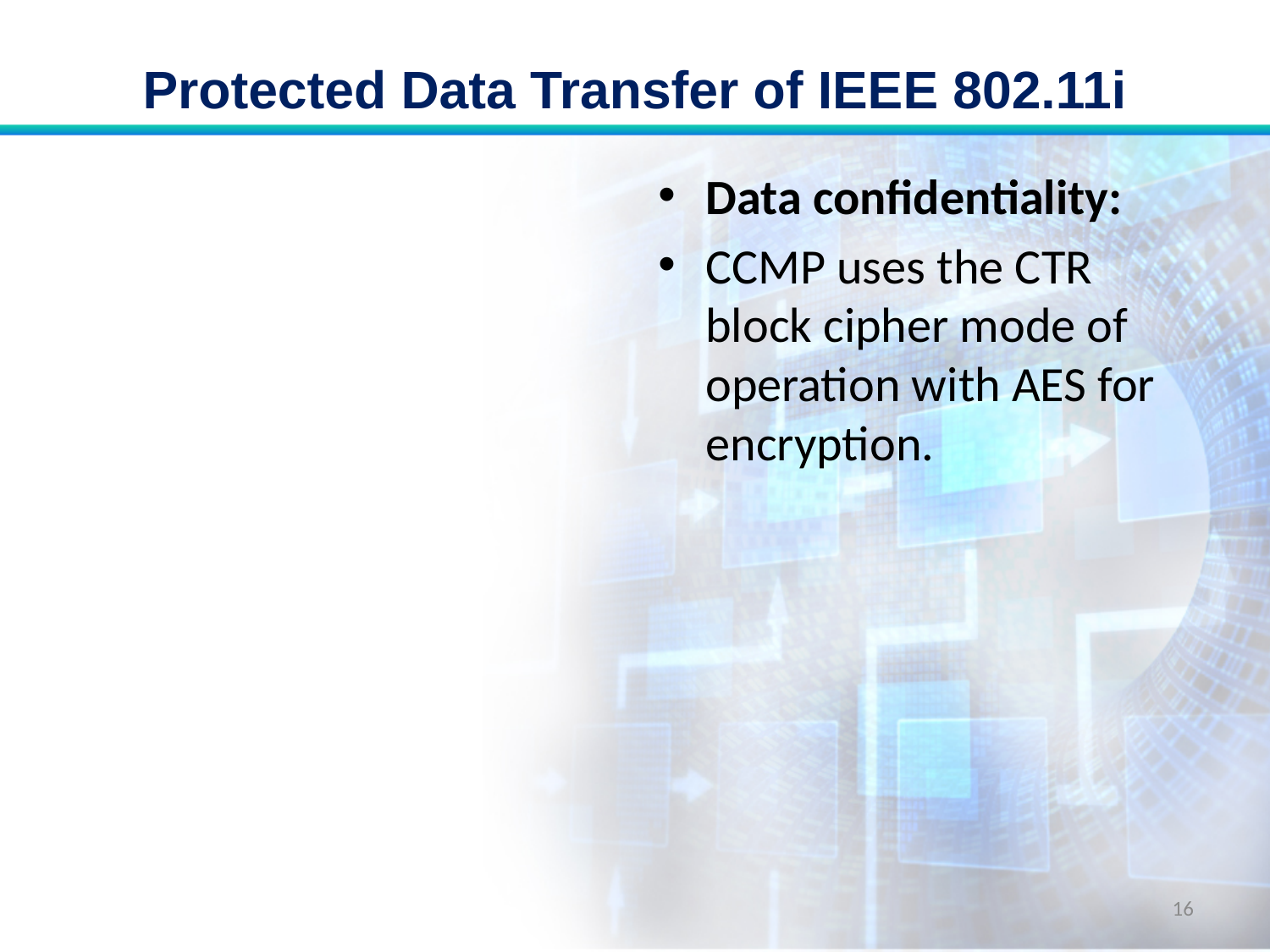

# Protected Data Transfer of IEEE 802.11i
Data confidentiality:
CCMP uses the CTR block cipher mode of operation with AES for encryption.
16